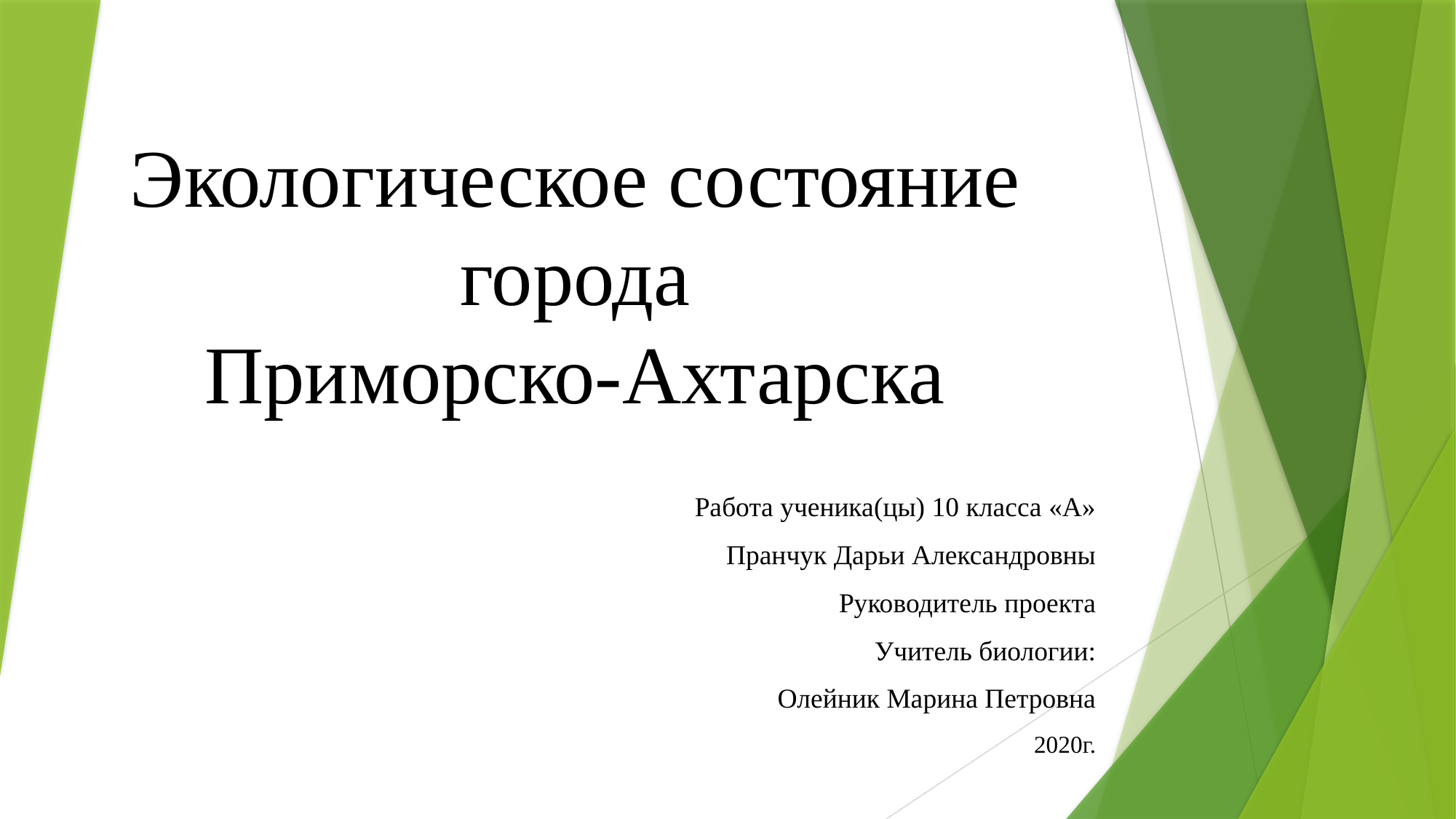

# Экологическое состояние города Приморско-Ахтарска
Работа ученика(цы) 10 класса «А»
Пранчук Дарьи Александровны
Руководитель проекта
Учитель биологии:
Олейник Марина Петровна
2020г.